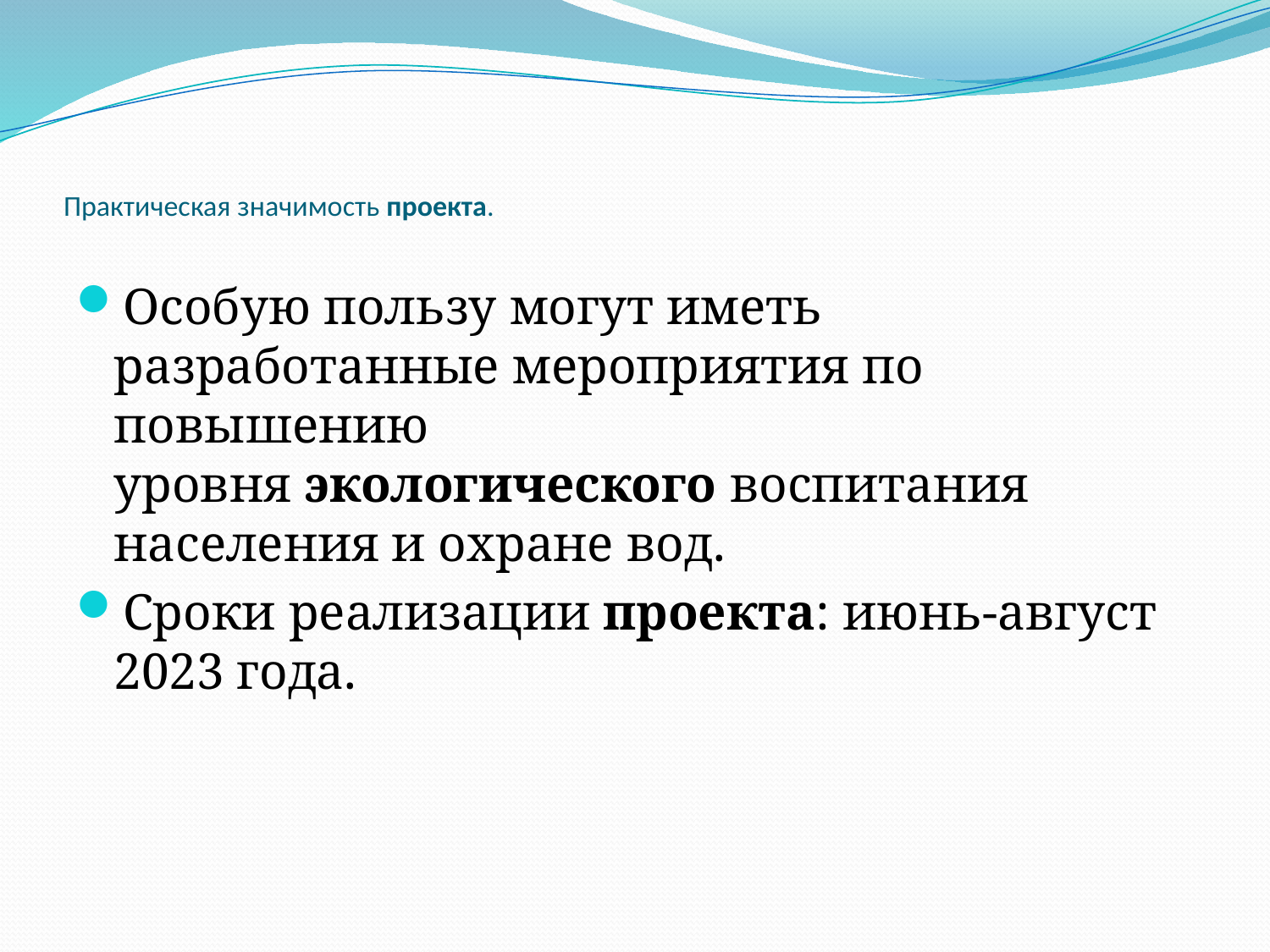

# Практическая значимость проекта.
Особую пользу могут иметь разработанные мероприятия по повышению уровня экологического воспитания населения и охране вод.
Сроки реализации проекта: июнь-август 2023 года.